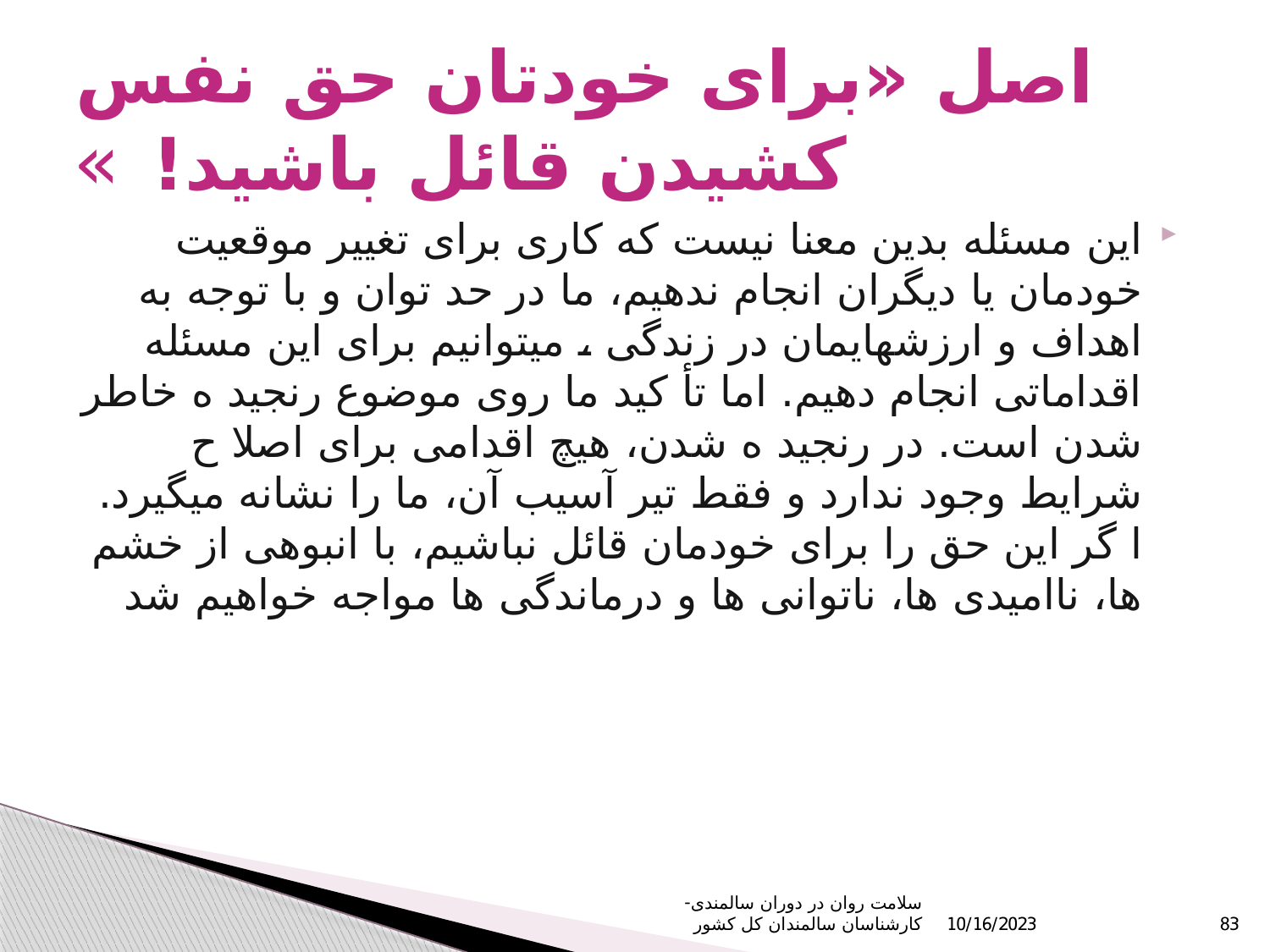

# اصل «برای خودتان حق نفس کشیدن قائل باشید! »
این مسئله بدین معنا نیست که کاری برای تغییر موقعیت خودمان یا دیگران انجام ندهیم، ما در حد توان و با توجه به اهداف و ارزشهایمان در زندگی ، میتوانیم برای این مسئله اقداماتی انجام دهیم. اما تأ کید ما روی موضوع رنجید ه خاطر شدن است. در رنجید ه شدن، هیچ اقدامی برای اصلا ح شرایط وجود ندارد و فقط تیر آسیب آن، ما را نشانه میگیرد. ا گر این حق را برای خودمان قائل نباشیم، با انبوهی از خشم ها، ناامیدی ها، ناتوانی ها و درماندگی ها مواجه خواهیم شد
سلامت روان در دوران سالمندی- کارشناسان سالمندان کل کشور
10/16/2023
83